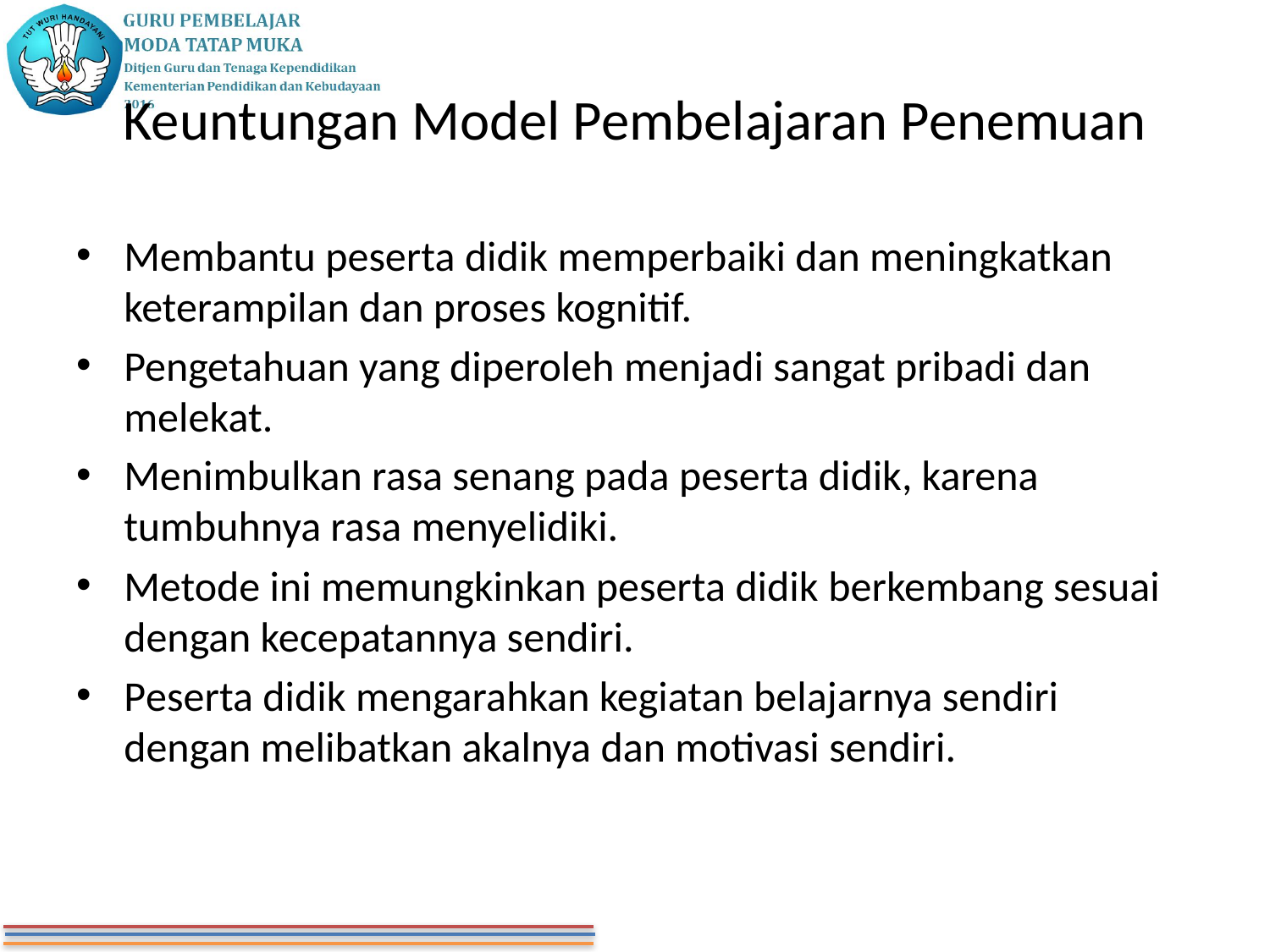

# Keuntungan Model Pembelajaran Penemuan
Membantu peserta didik memperbaiki dan meningkatkan keterampilan dan proses kognitif.
Pengetahuan yang diperoleh menjadi sangat pribadi dan melekat.
Menimbulkan rasa senang pada peserta didik, karena tumbuhnya rasa menyelidiki.
Metode ini memungkinkan peserta didik berkembang sesuai dengan kecepatannya sendiri.
Peserta didik mengarahkan kegiatan belajarnya sendiri dengan melibatkan akalnya dan motivasi sendiri.